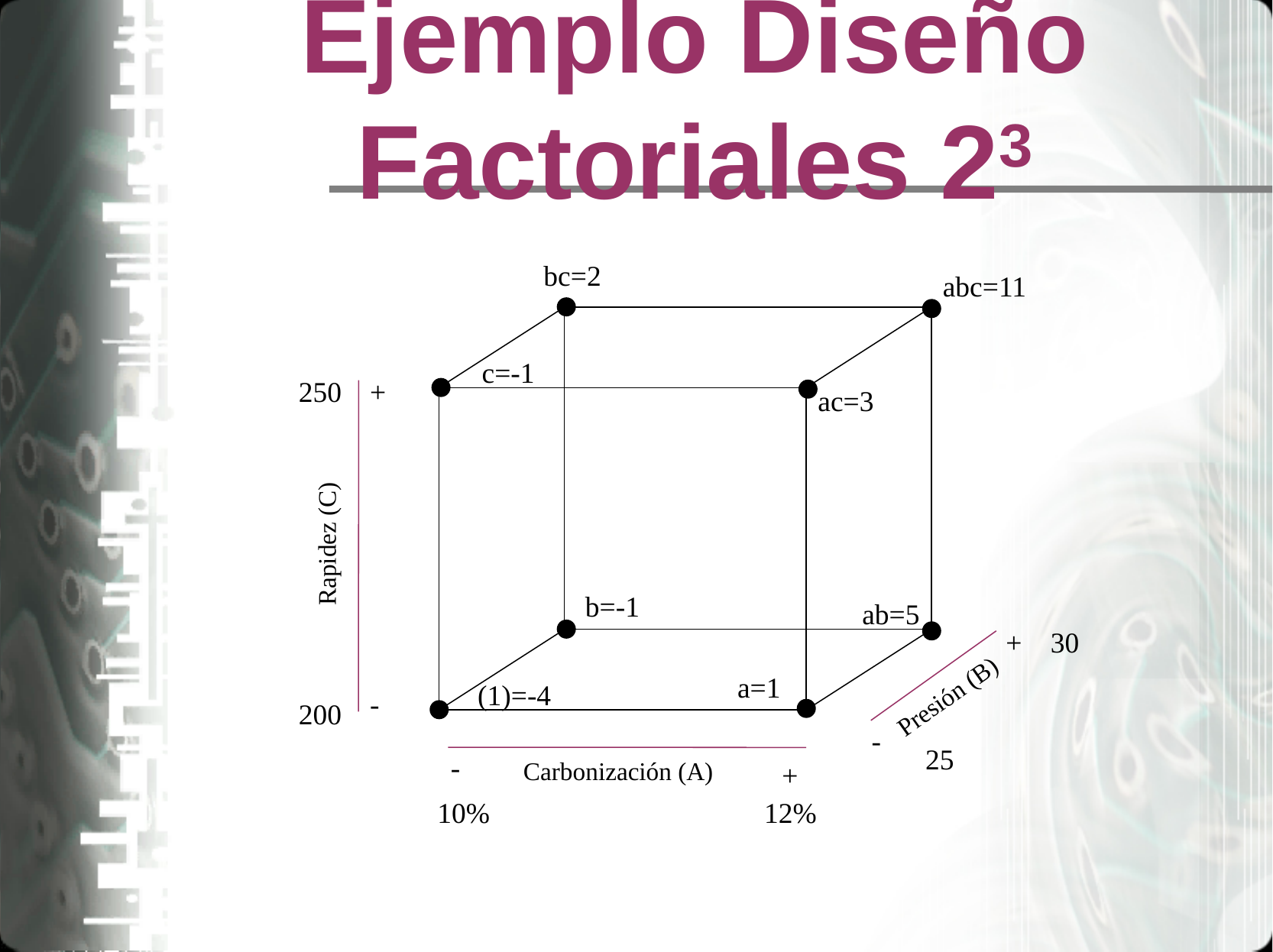

# Ejemplo Diseño Factoriales 23

bc=2
abc=11
c=-1
ac=3
b=-1
ab=5
a=1
(1)=-4

Rapidez (C)

Presión (B)

Carbonización (A)

250
+
+
30
-
200
-
25
-
+
10%
12%